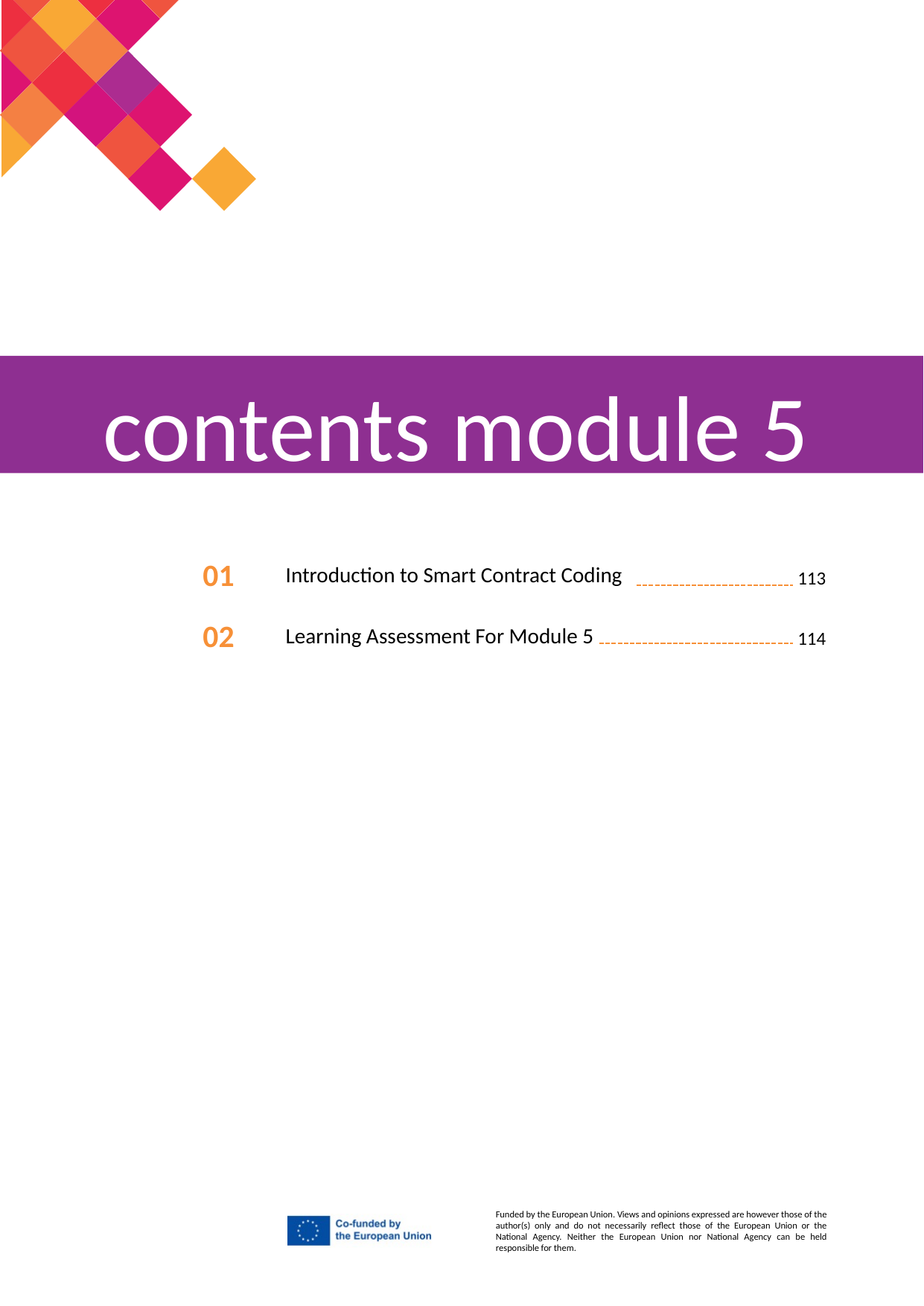

contents module 5
01
Introduction to Smart Contract Coding
113
Learning Assessment For Module 5
02
114